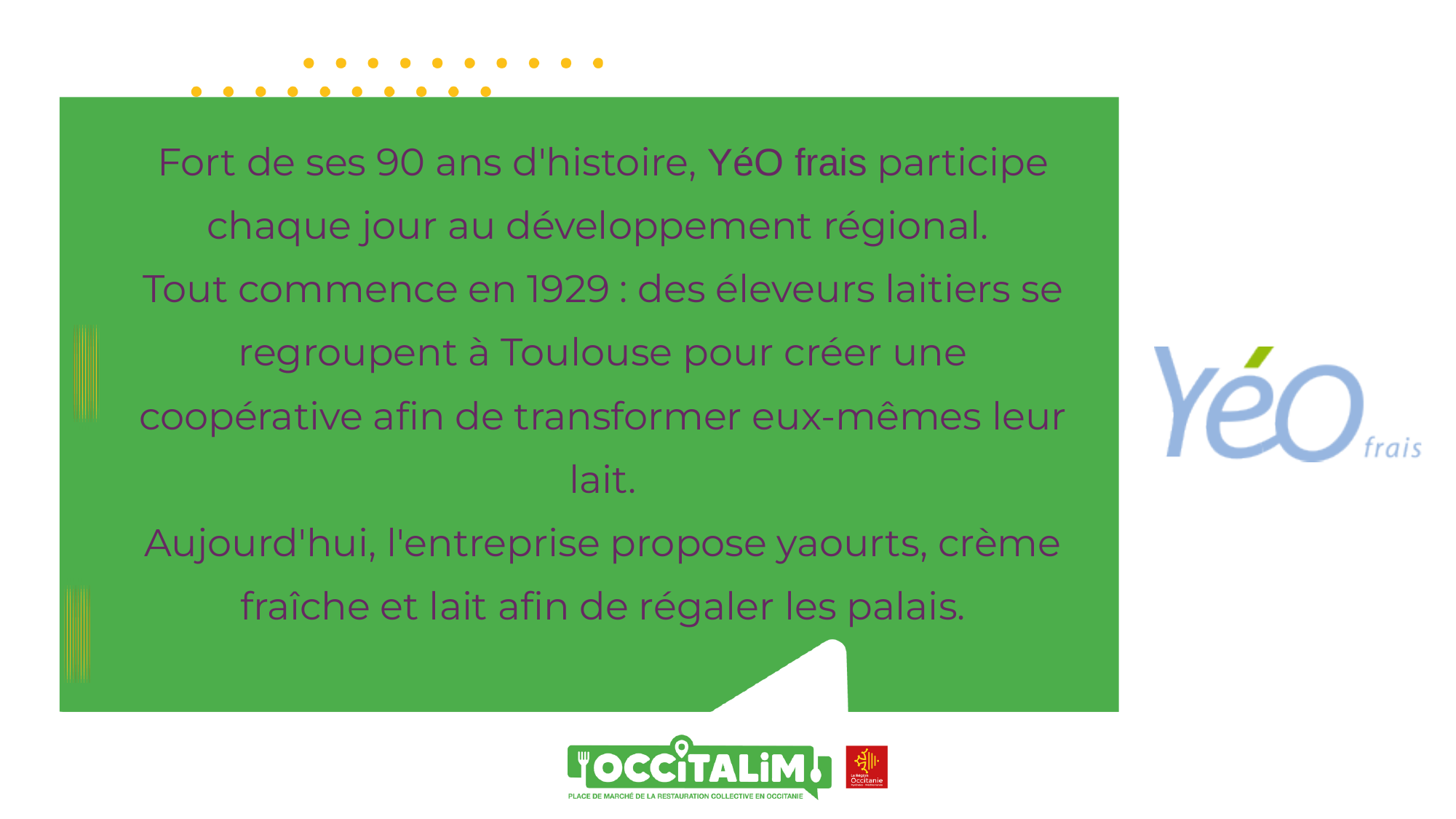

Fort de ses 90 ans d'histoire, YéO frais participe chaque jour au développement régional.
Tout commence en 1929 : des éleveurs laitiers se regroupent à Toulouse pour créer une coopérative afin de transformer eux-mêmes leur lait.
Aujourd'hui, l'entreprise propose yaourts, crème fraîche et lait afin de régaler les palais.